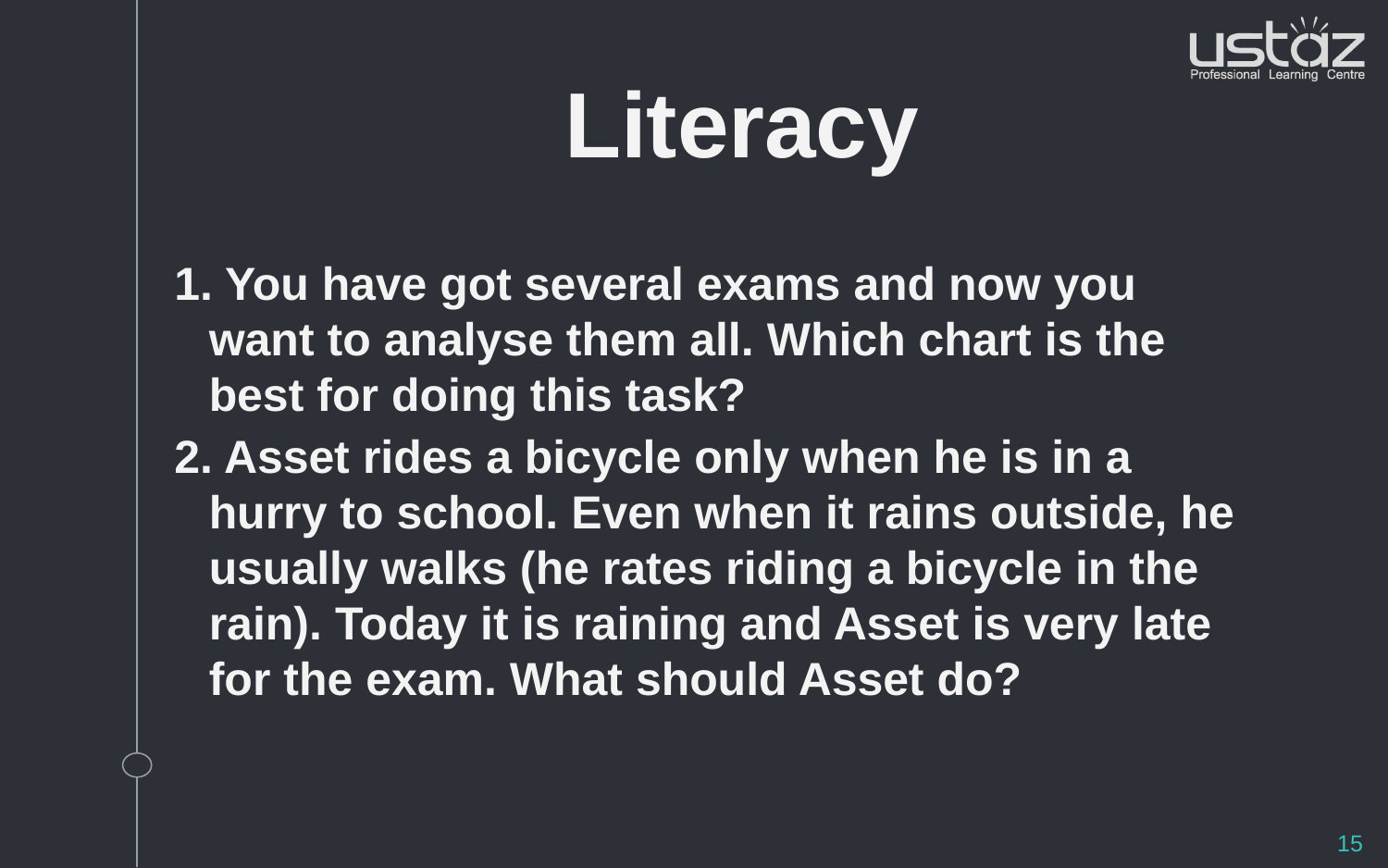

Literacy
1. You have got several exams and now you want to analyse them all. Which chart is the best for doing this task?
2. Asset rides a bicycle only when he is in a hurry to school. Even when it rains outside, he usually walks (he rates riding a bicycle in the rain). Today it is raining and Asset is very late for the exam. What should Asset do?
15